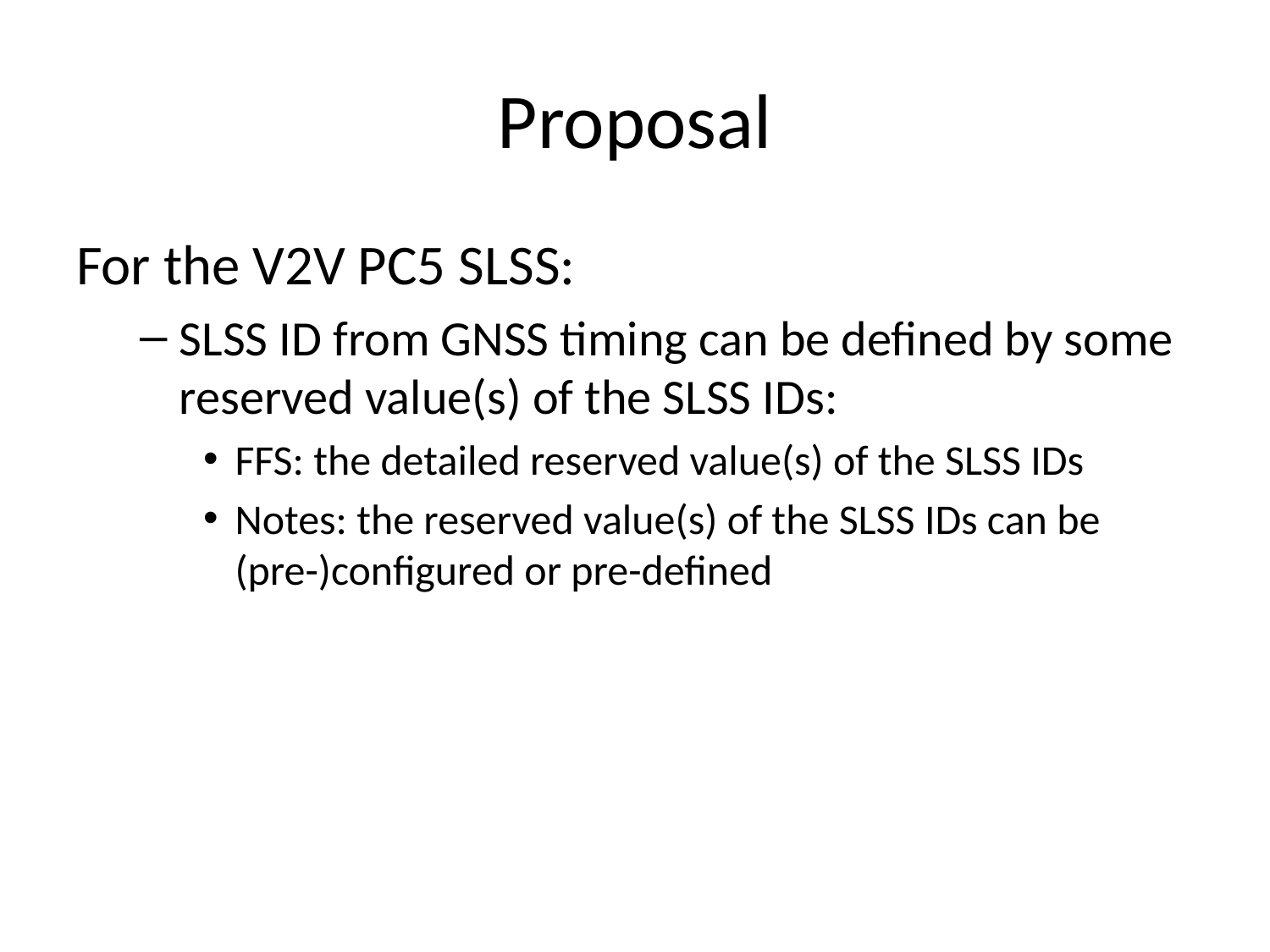

# Proposal
For the V2V PC5 SLSS:
SLSS ID from GNSS timing can be defined by some reserved value(s) of the SLSS IDs:
FFS: the detailed reserved value(s) of the SLSS IDs
Notes: the reserved value(s) of the SLSS IDs can be (pre-)configured or pre-defined